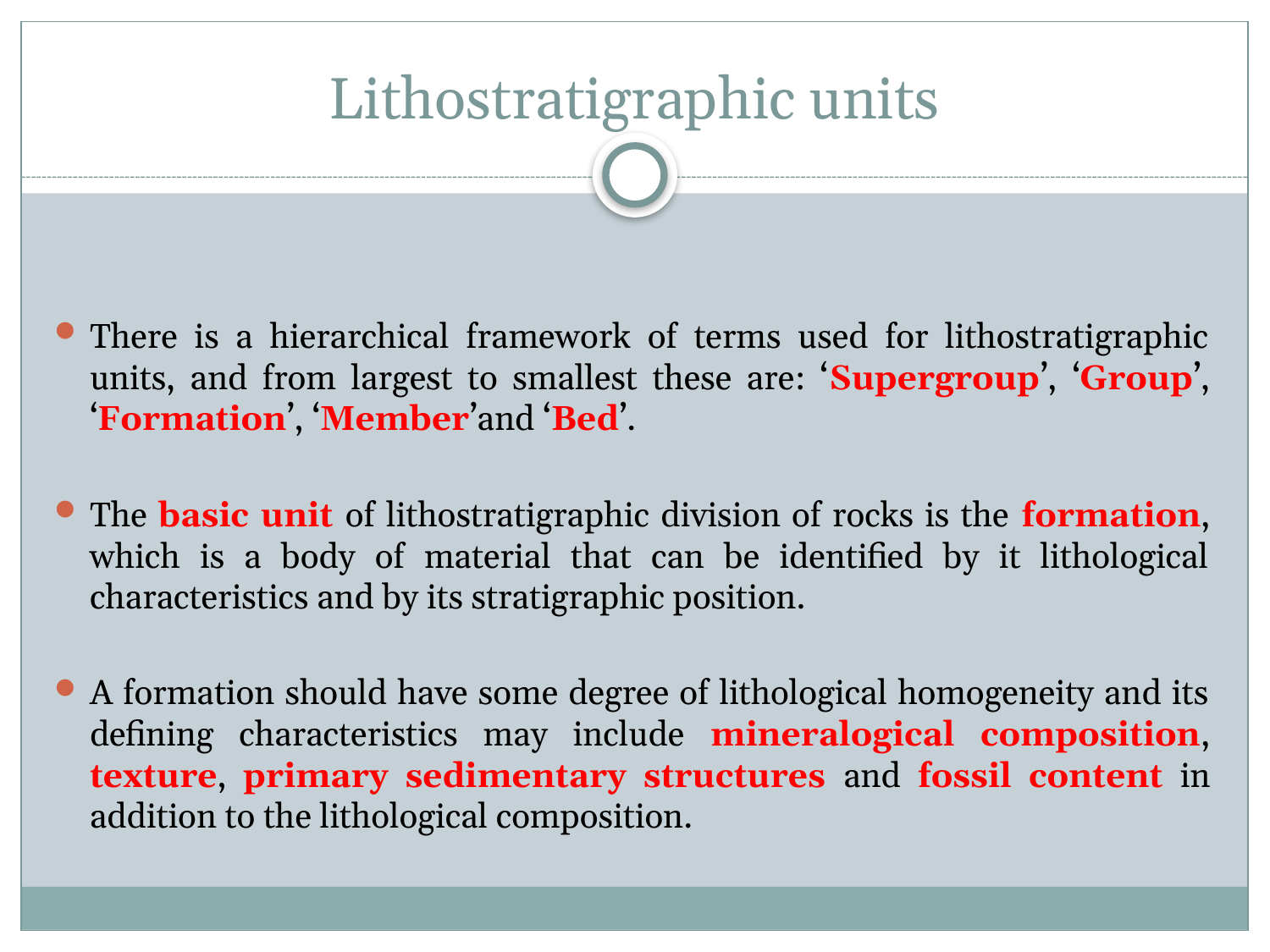

# Lithostratigraphic units

There is a hierarchical framework of terms used for lithostratigraphic units, and from largest to smallest these are: ‘Supergroup’, ‘Group’, ‘Formation’, ‘Member’and ‘Bed’.

The basic unit of lithostratigraphic division of rocks is the formation, which is a body of material that can be identified by it lithological characteristics and by its stratigraphic position.

A formation should have some degree of lithological homogeneity and its defining characteristics may include mineralogical composition, texture, primary sedimentary structures and fossil content in addition to the lithological composition.